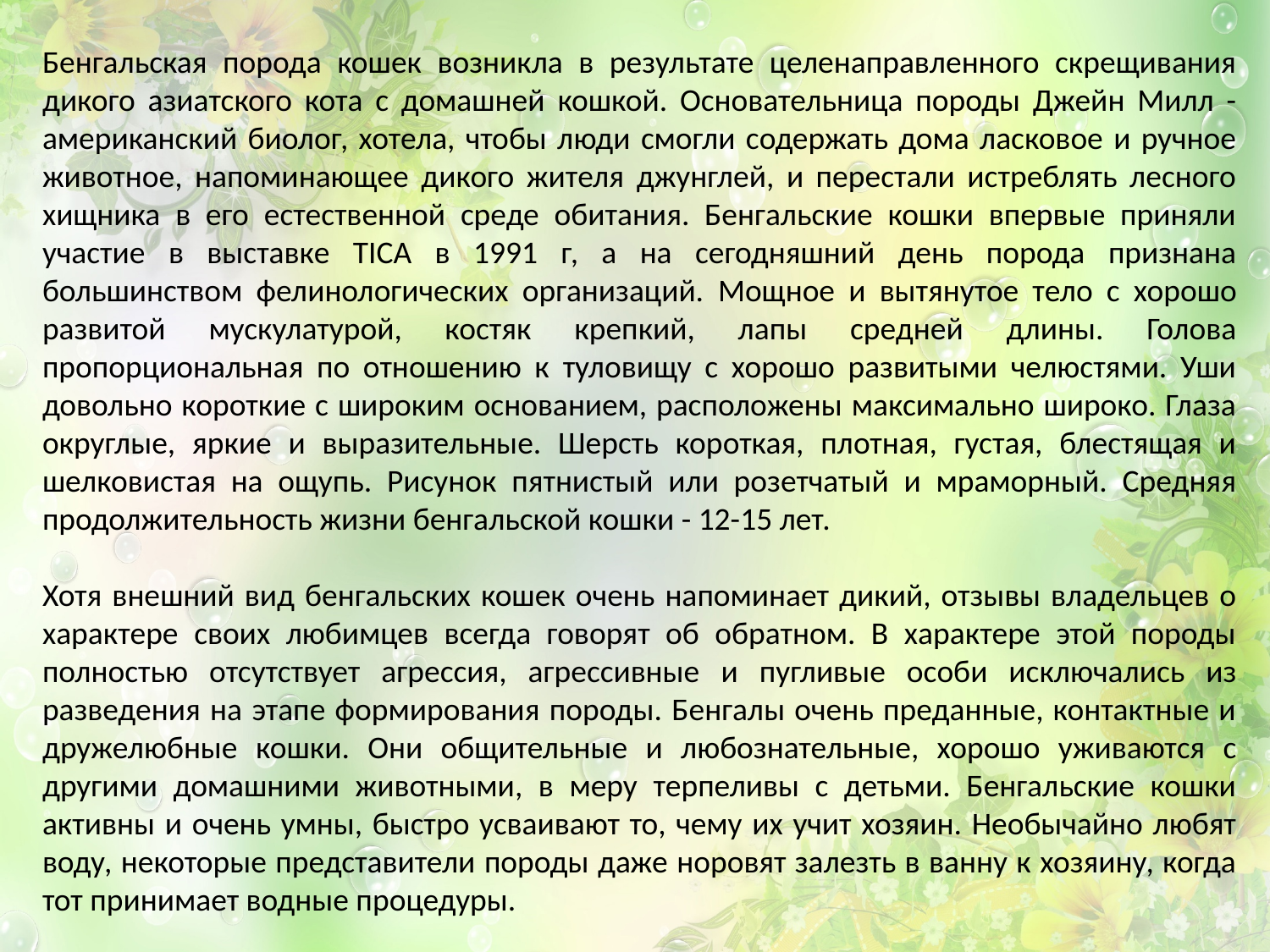

Бенгальская порода кошек возникла в результате целенаправленного скрещивания дикого азиатского кота с домашней кошкой. Основательница породы Джейн Милл - американский биолог, хотела, чтобы люди смогли содержать дома ласковое и ручное животное, напоминающее дикого жителя джунглей, и перестали истреблять лесного хищника в его естественной среде обитания. Бенгальские кошки впервые приняли участие в выставке TICA в 1991 г, а на сегодняшний день порода признана большинством фелинологических организаций. Мощное и вытянутое тело с хорошо развитой мускулатурой, костяк крепкий, лапы средней длины. Голова пропорциональная по отношению к туловищу с хорошо развитыми челюстями. Уши довольно короткие с широким основанием, расположены максимально широко. Глаза округлые, яркие и выразительные. Шерсть короткая, плотная, густая, блестящая и шелковистая на ощупь. Рисунок пятнистый или розетчатый и мраморный. Средняя продолжительность жизни бенгальской кошки - 12-15 лет.

Хотя внешний вид бенгальских кошек очень напоминает дикий, отзывы владельцев о характере своих любимцев всегда говорят об обратном. В характере этой породы полностью отсутствует агрессия, агрессивные и пугливые особи исключались из разведения на этапе формирования породы. Бенгалы очень преданные, контактные и дружелюбные кошки. Они общительные и любознательные, хорошо уживаются с другими домашними животными, в меру терпеливы с детьми. Бенгальские кошки активны и очень умны, быстро усваивают то, чему их учит хозяин. Необычайно любят воду, некоторые представители породы даже норовят залезть в ванну к хозяину, когда тот принимает водные процедуры.